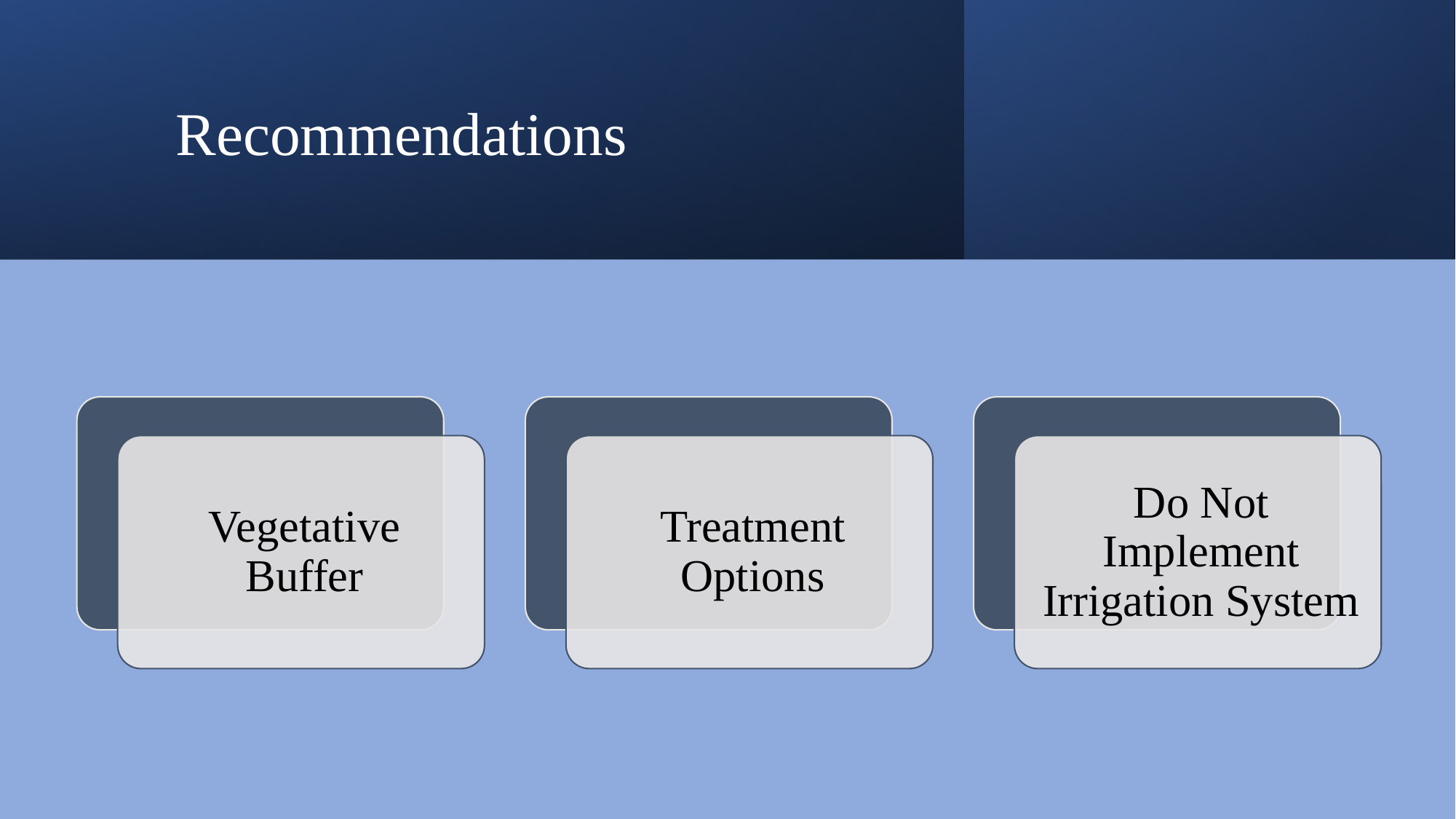

# Recommendations
Vegetative Buffer
Treatment Options
Do Not Implement Irrigation System